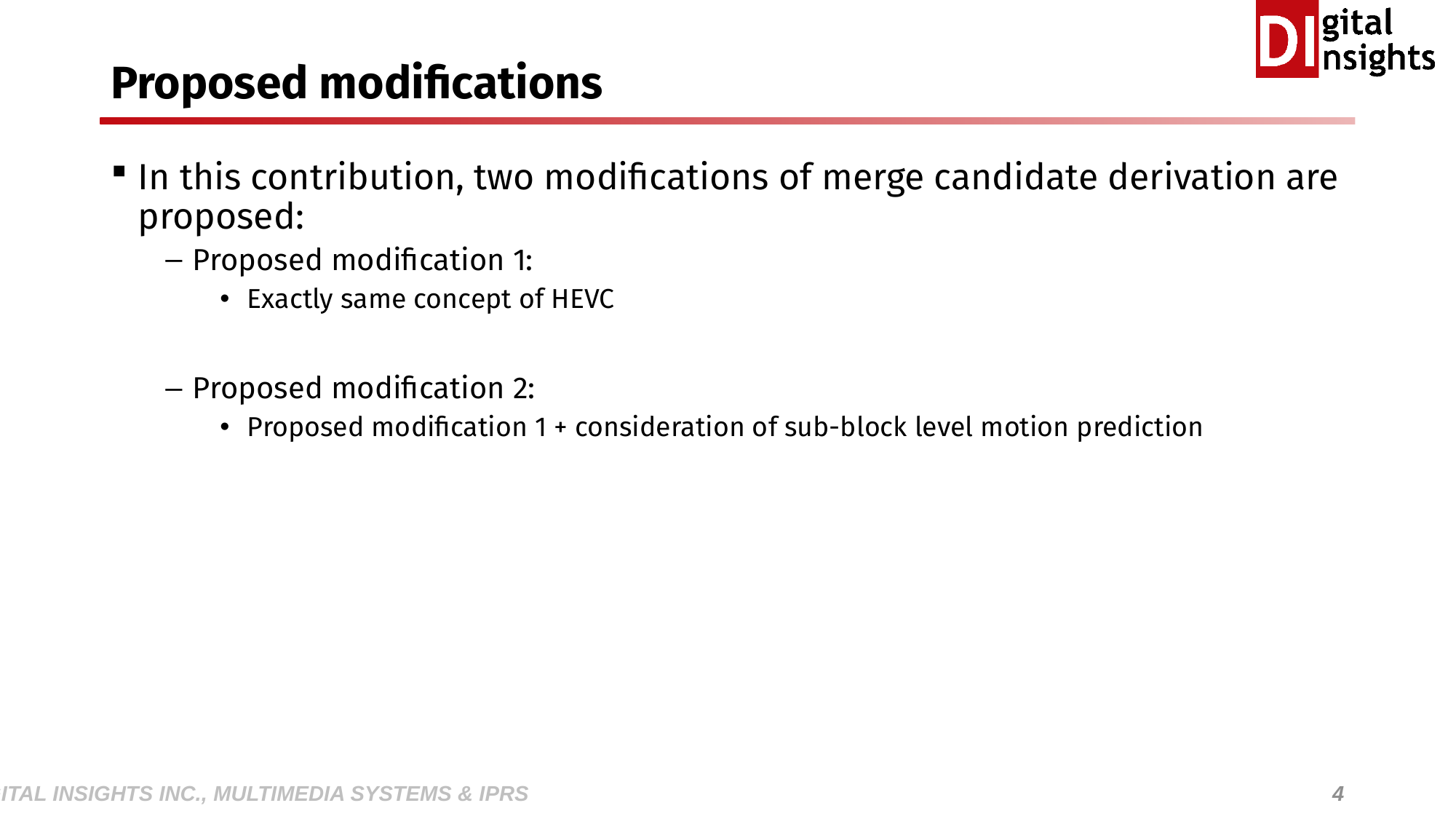

# Proposed modifications
In this contribution, two modifications of merge candidate derivation are proposed:
Proposed modification 1:
Exactly same concept of HEVC

Proposed modification 2:
Proposed modification 1 + consideration of sub-block level motion prediction
4